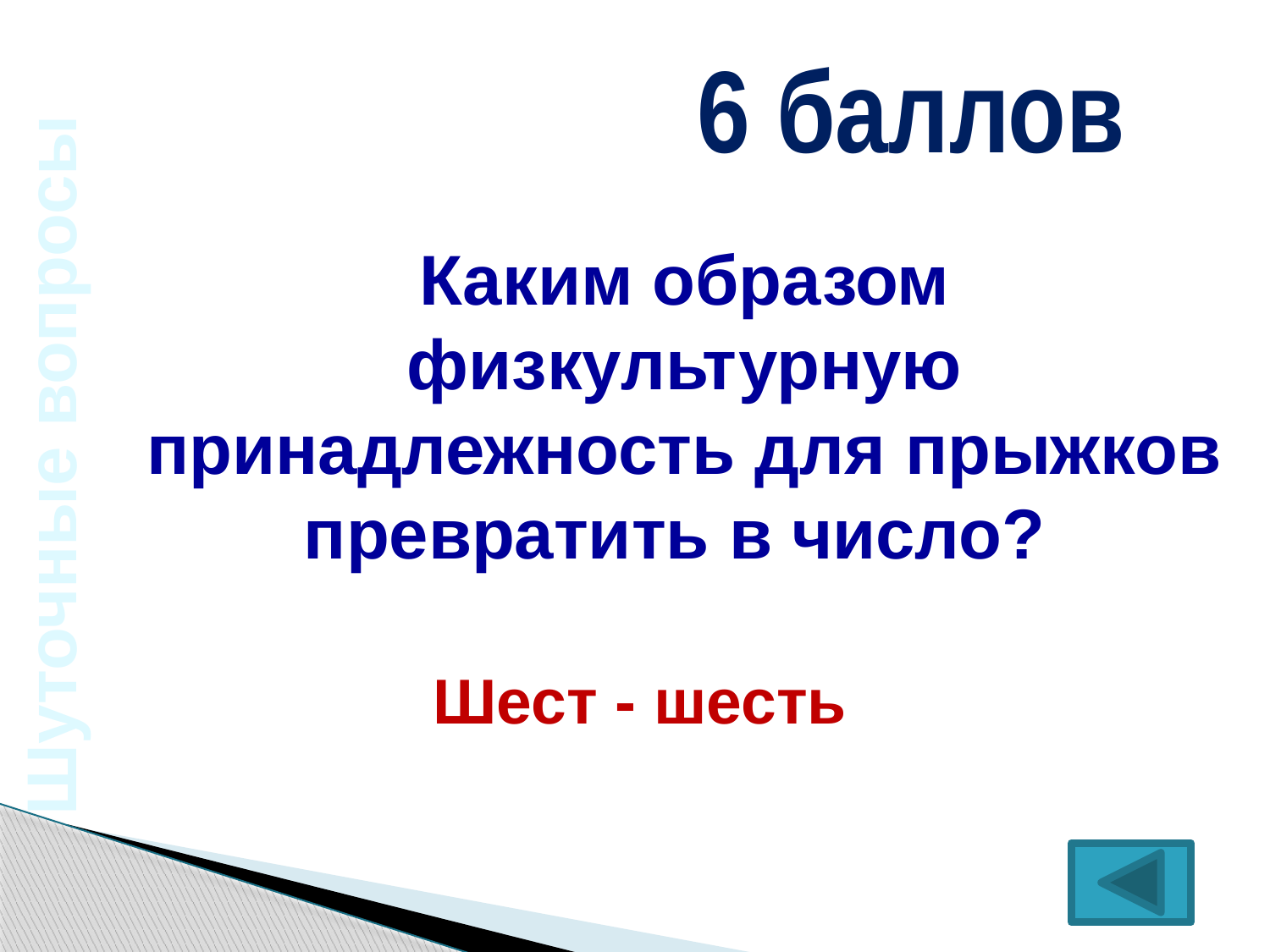

6 баллов
Каким образом физкультурную принадлежность для прыжков превратить в число?
Шуточные вопросы
Шест - шесть